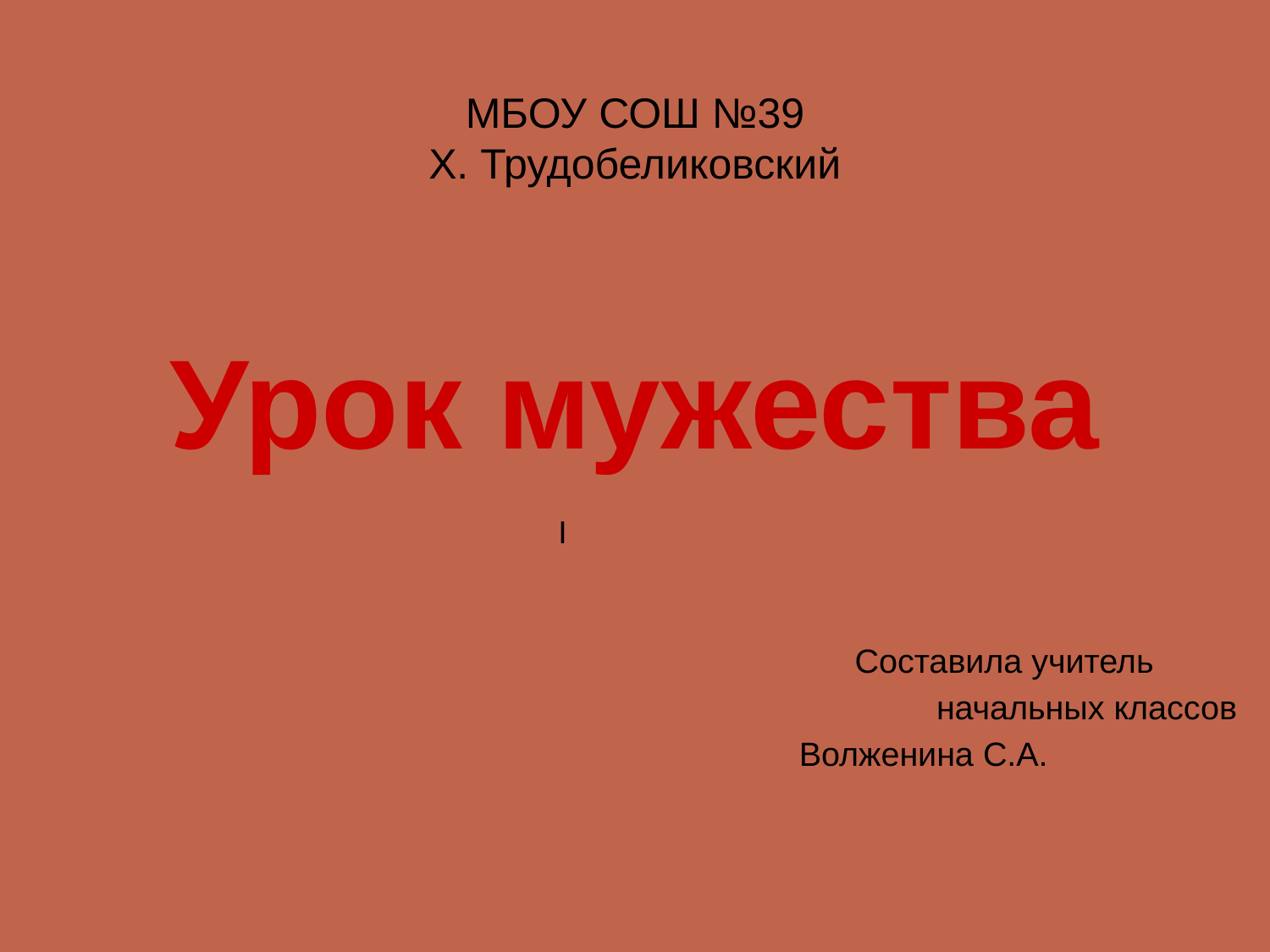

МБОУ СОШ №39
Х. Трудобеликовский
# Урок мужества
I

                                                              Составила учитель
начальных классов
                                                                Волженина С.А.